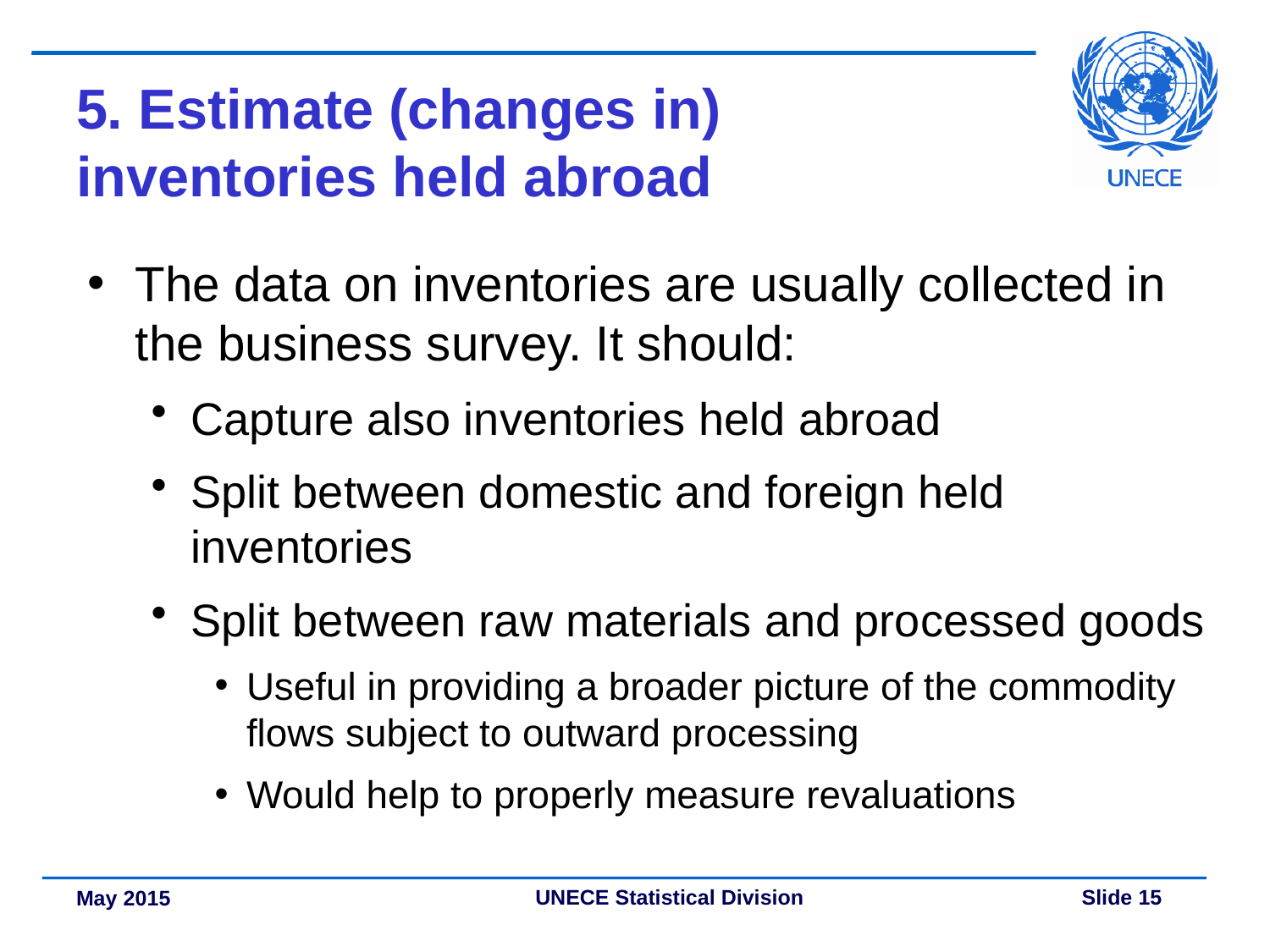

# 5. Estimate (changes in) inventories held abroad
The data on inventories are usually collected in the business survey. It should:
Capture also inventories held abroad
Split between domestic and foreign held inventories
Split between raw materials and processed goods
Useful in providing a broader picture of the commodity flows subject to outward processing
Would help to properly measure revaluations
May 2015